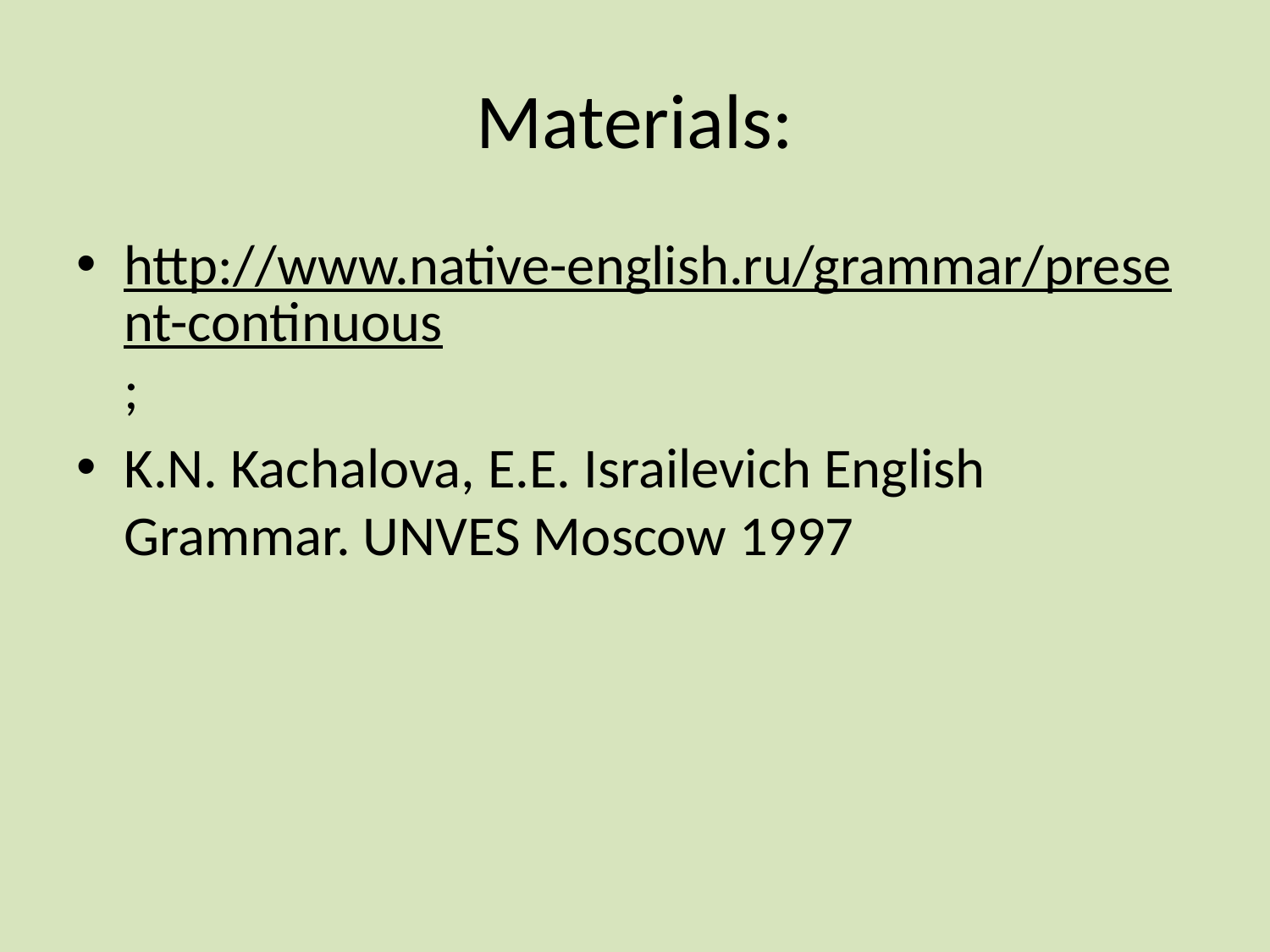

# Materials:
http://www.native-english.ru/grammar/present-continuous;
K.N. Kachalova, E.E. Israilevich English Grammar. UNVES Moscow 1997